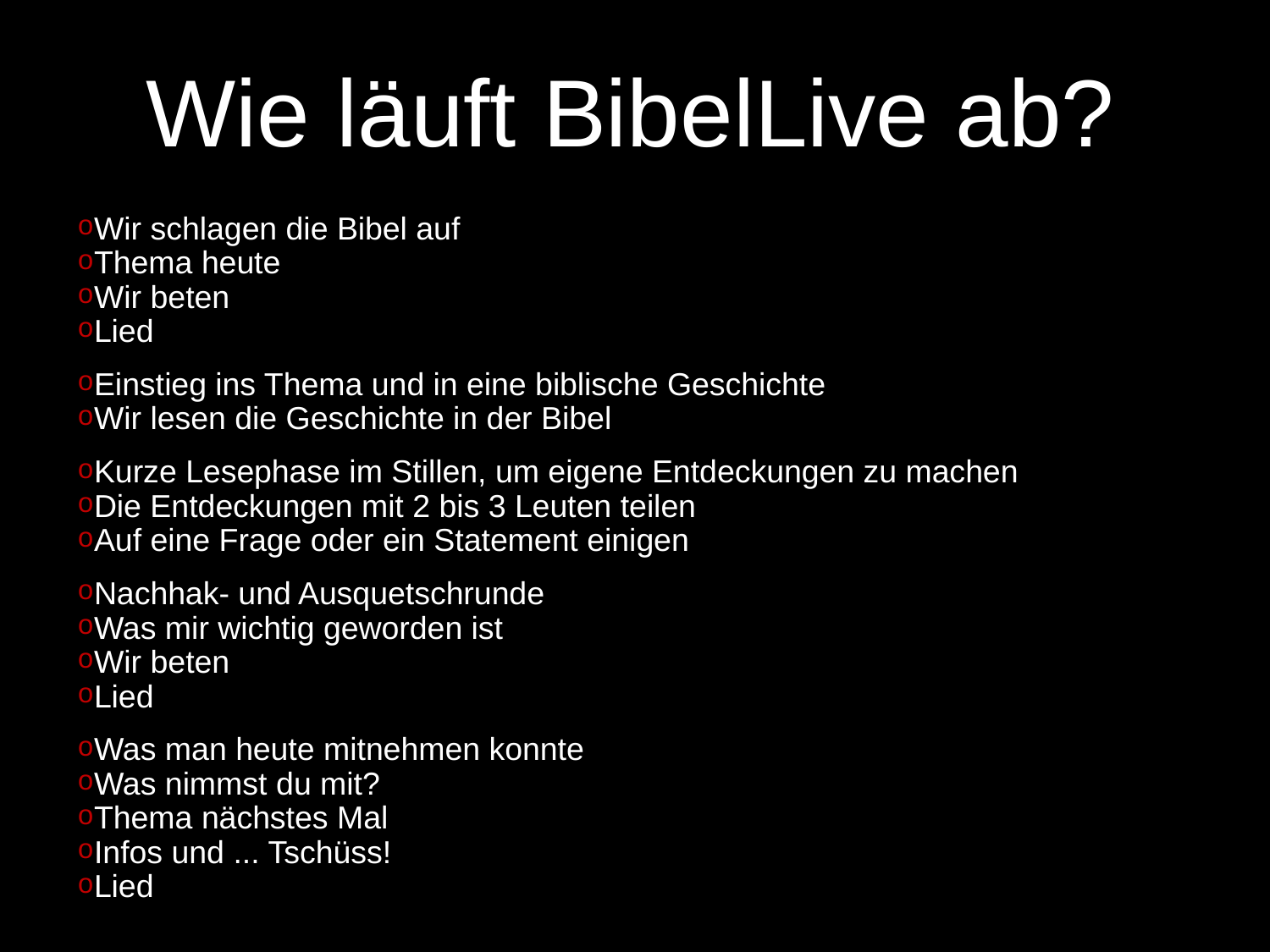

Wie läuft BibelLive ab?
Wir schlagen die Bibel auf
Thema heute
Wir beten
Lied

Einstieg ins Thema und in eine biblische Geschichte
Wir lesen die Geschichte in der Bibel

Kurze Lesephase im Stillen, um eigene Entdeckungen zu machen
Die Entdeckungen mit 2 bis 3 Leuten teilen
Auf eine Frage oder ein Statement einigen

Nachhak- und Ausquetschrunde
Was mir wichtig geworden ist
Wir beten
Lied

Was man heute mitnehmen konnte
Was nimmst du mit?
Thema nächstes Mal
Infos und ... Tschüss!
Lied